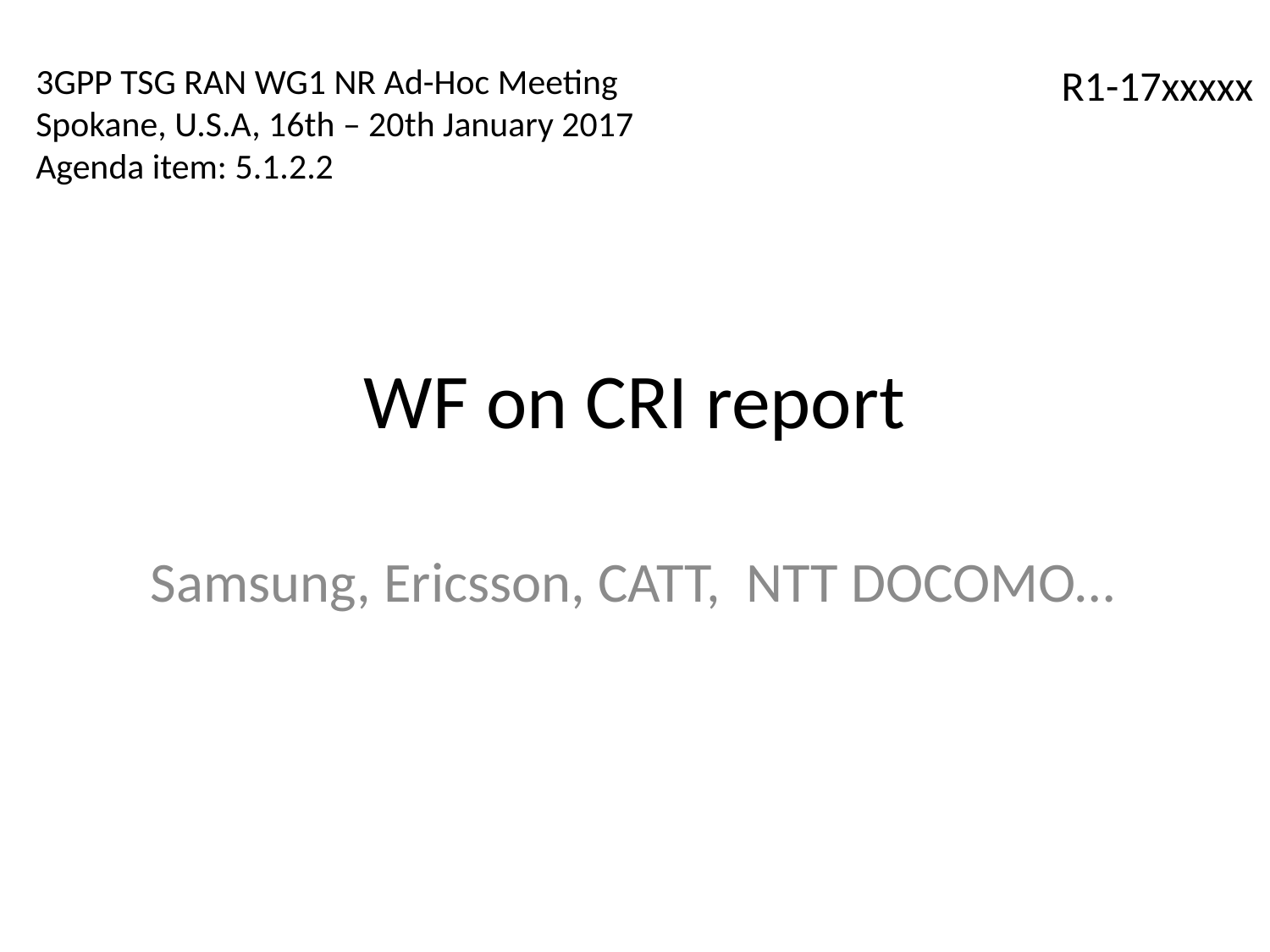

3GPP TSG RAN WG1 NR Ad-Hoc Meeting
Spokane, U.S.A, 16th – 20th January 2017
Agenda item: 5.1.2.2
R1-17xxxxx
# WF on CRI report
Samsung, Ericsson, CATT,  NTT DOCOMO…